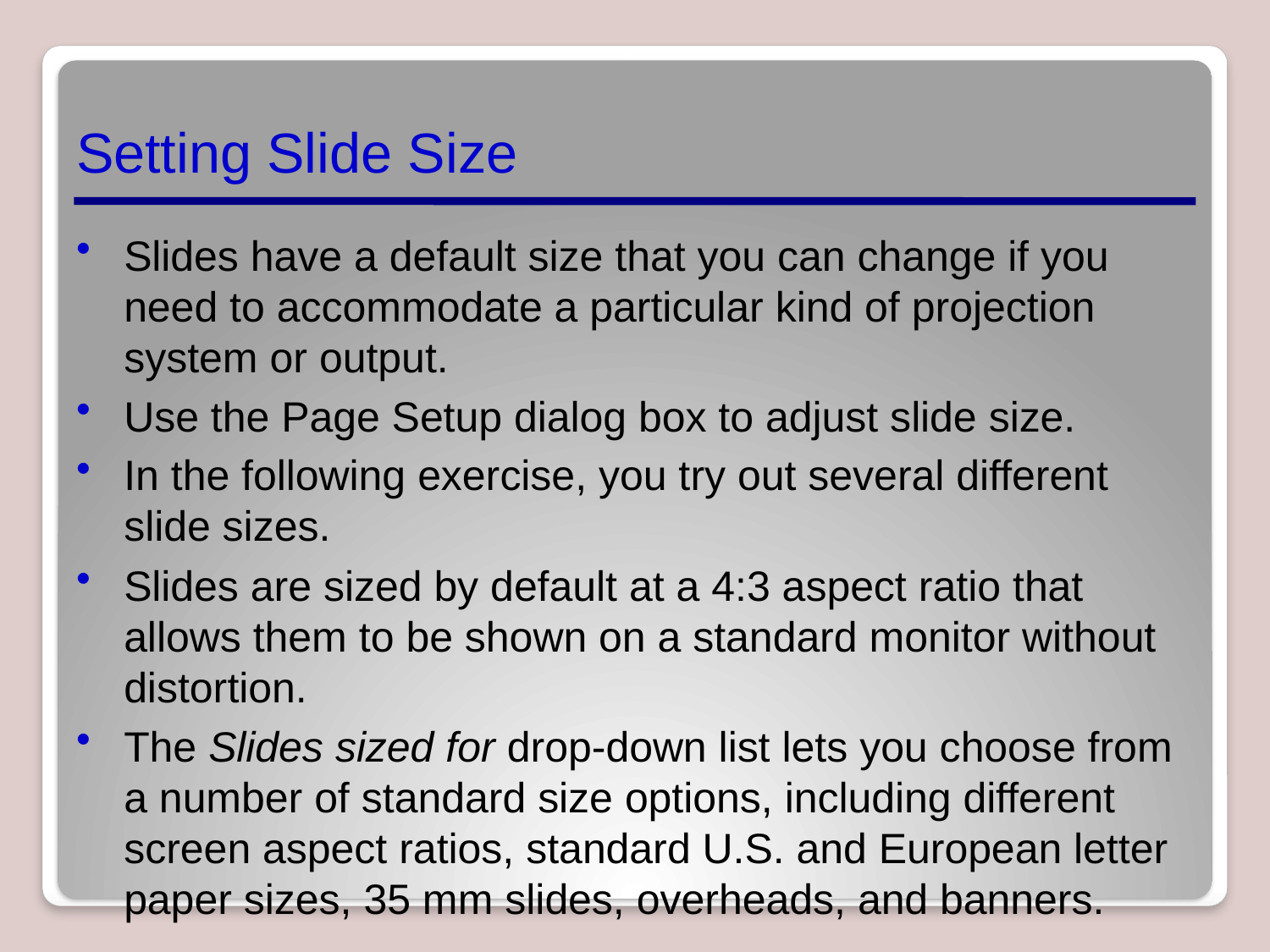

# Setting Slide Size
Slides have a default size that you can change if you need to accommodate a particular kind of projection system or output.
Use the Page Setup dialog box to adjust slide size.
In the following exercise, you try out several different slide sizes.
Slides are sized by default at a 4:3 aspect ratio that allows them to be shown on a standard monitor without distortion.
The Slides sized for drop-down list lets you choose from a number of standard size options, including different screen aspect ratios, standard U.S. and European letter paper sizes, 35 mm slides, overheads, and banners.